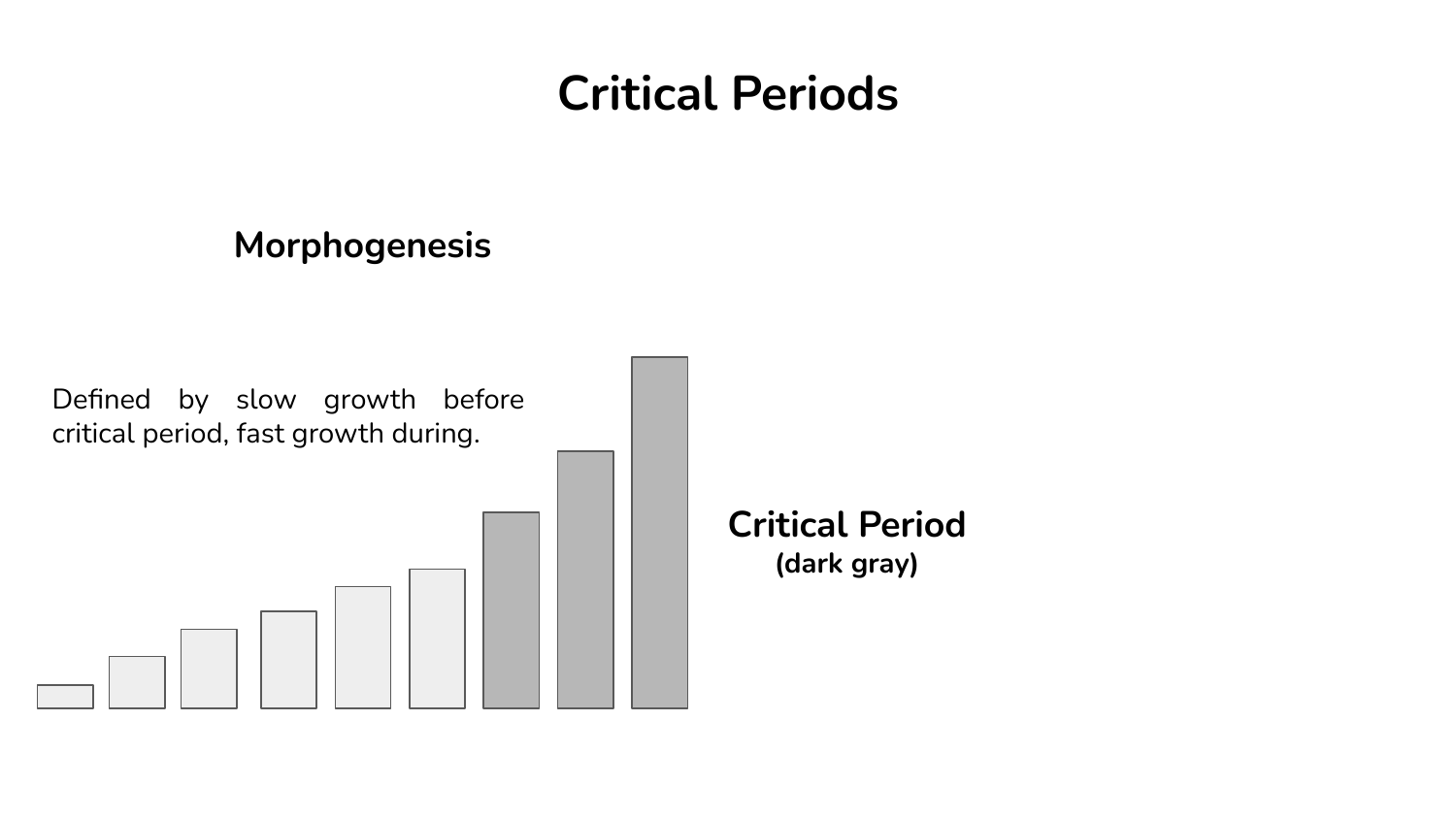

Critical Periods
Morphogenesis

Defined by slow growth before critical period, fast growth during.

Critical Period
(dark gray)